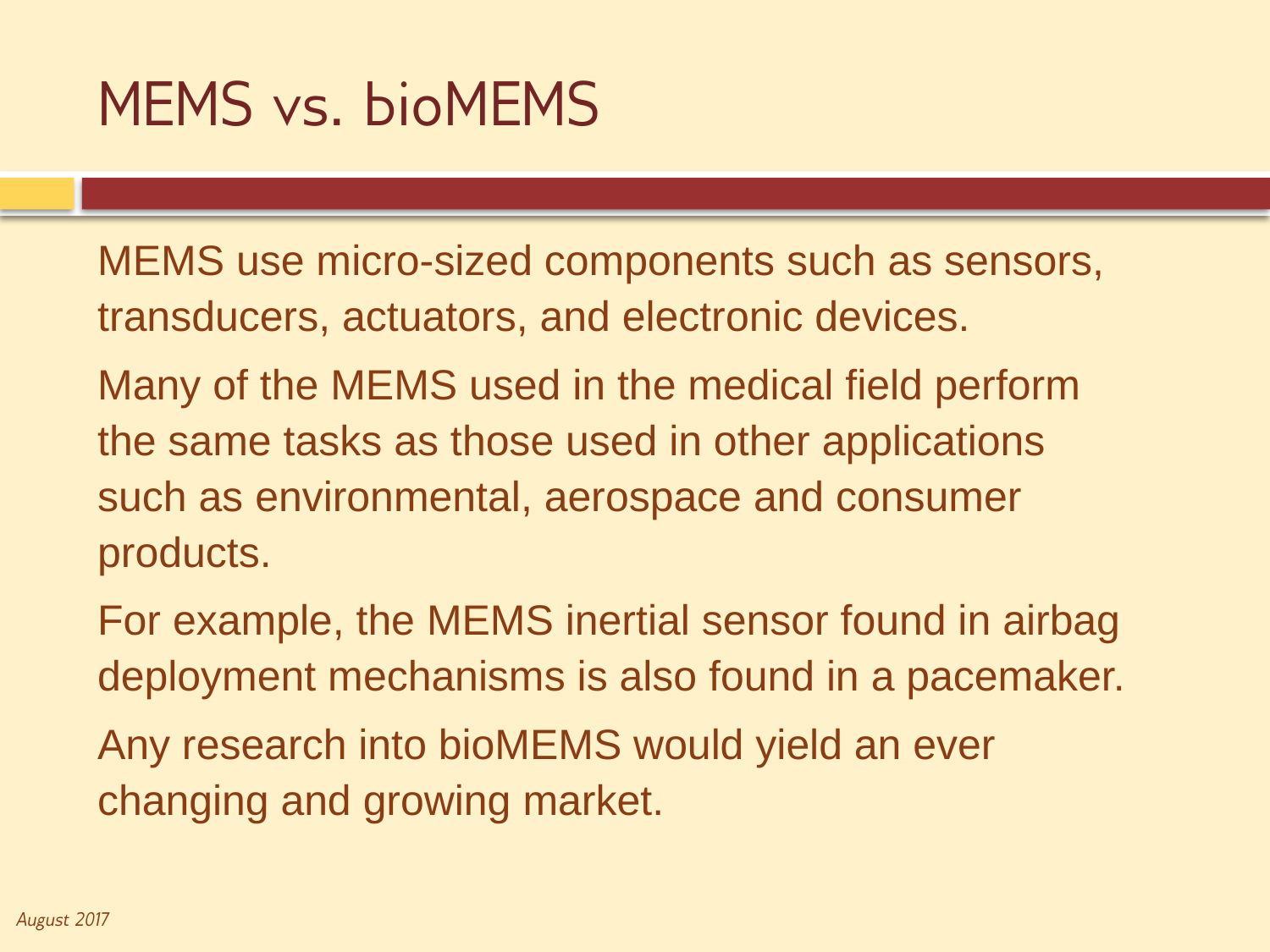

# MEMS vs. bioMEMS
MEMS use micro-sized components such as sensors, transducers, actuators, and electronic devices.
Many of the MEMS used in the medical field perform the same tasks as those used in other applications such as environmental, aerospace and consumer products.
For example, the MEMS inertial sensor found in airbag deployment mechanisms is also found in a pacemaker.
Any research into bioMEMS would yield an ever changing and growing market.